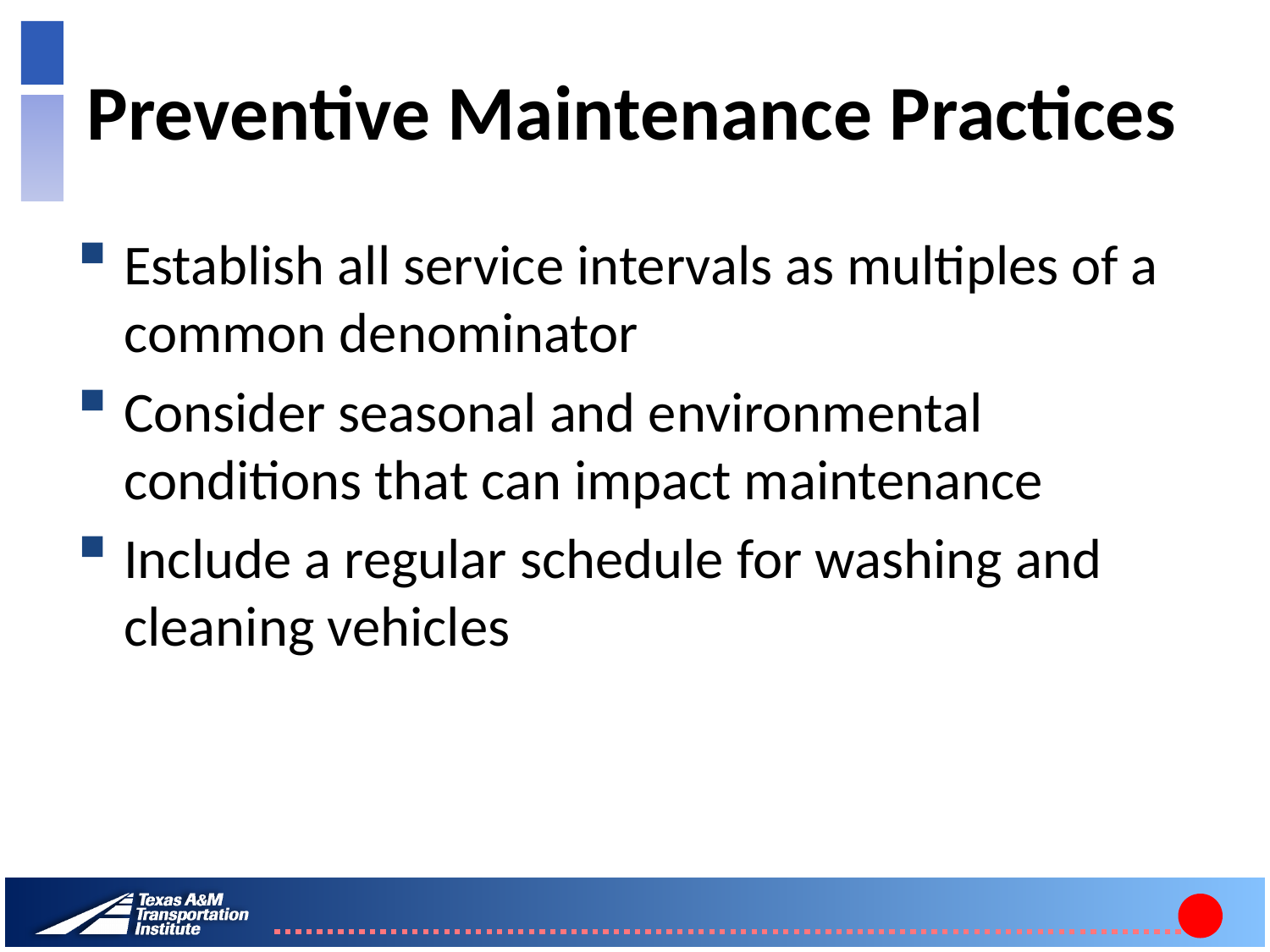

# Preventive Maintenance Practices
Establish all service intervals as multiples of a common denominator
Consider seasonal and environmental conditions that can impact maintenance
Include a regular schedule for washing and cleaning vehicles